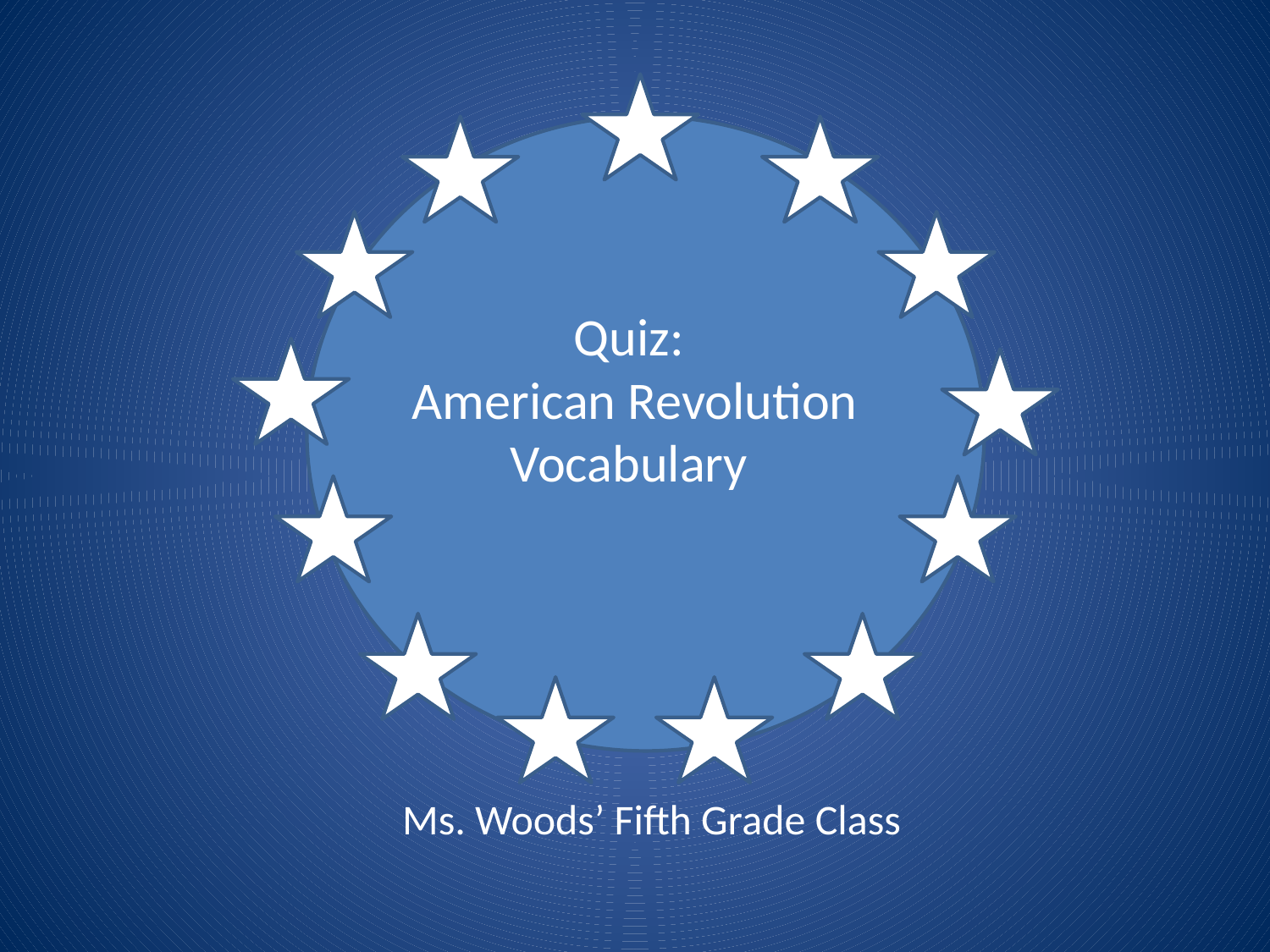

# Quiz: American Revolution Vocabulary
v

Ms. Woods’ Fifth Grade Class